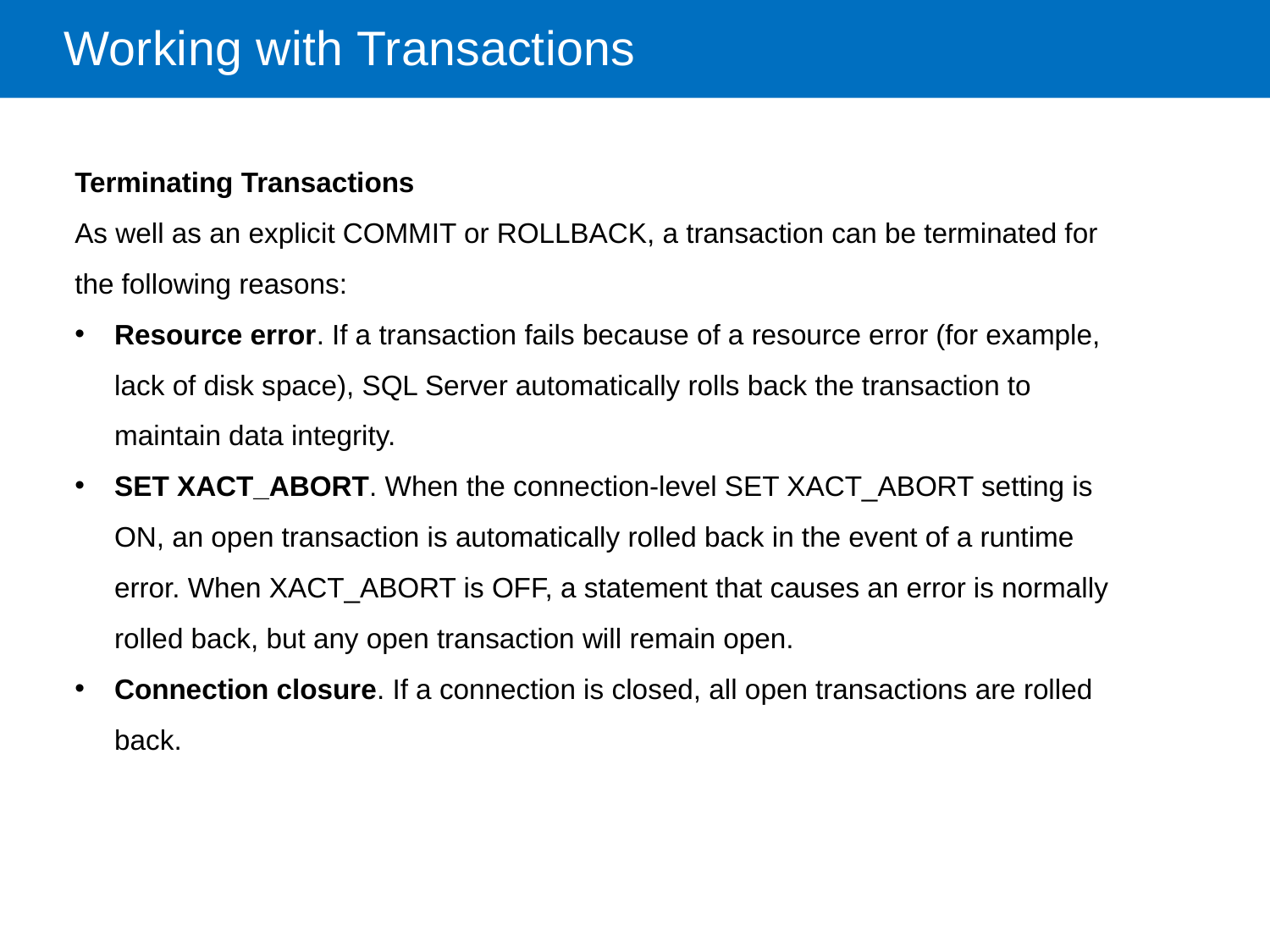

# Working with Transactions
Terminating Transactions
As well as an explicit COMMIT or ROLLBACK, a transaction can be terminated for the following reasons:
Resource error. If a transaction fails because of a resource error (for example, lack of disk space), SQL Server automatically rolls back the transaction to maintain data integrity.
SET XACT_ABORT. When the connection-level SET XACT_ABORT setting is ON, an open transaction is automatically rolled back in the event of a runtime error. When XACT_ABORT is OFF, a statement that causes an error is normally rolled back, but any open transaction will remain open.
Connection closure. If a connection is closed, all open transactions are rolled back.